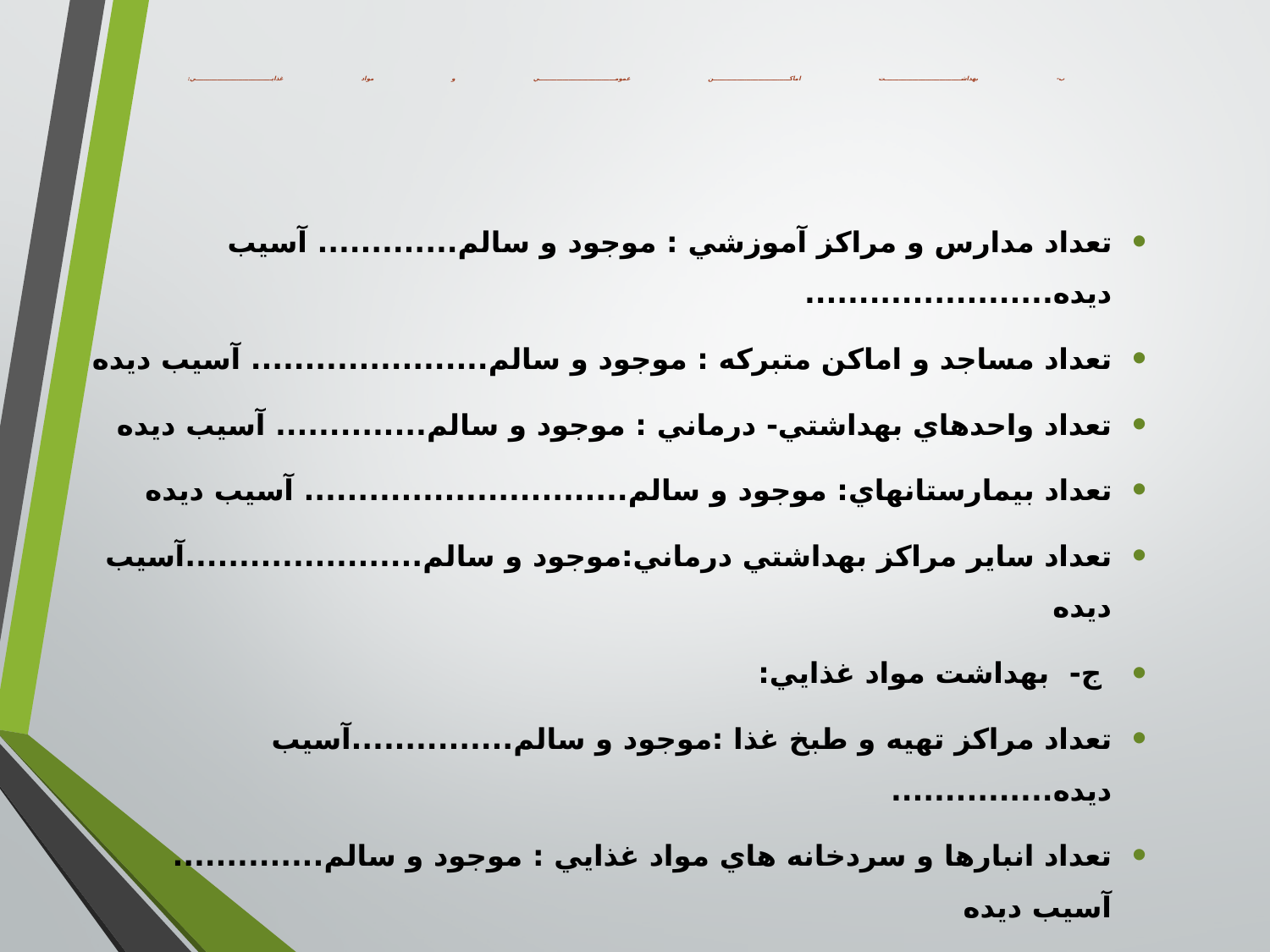

# ب- بهداشت اماكن عمومي و مواد غذايي:
تعداد مدارس و مراكز آموزشي : موجود و سالم............. آسيب ديده.......................
تعداد مساجد و اماکن متبرکه : موجود و سالم...................... آسيب دیده
تعداد واحدهاي بهداشتي- درماني : موجود و سالم.............. آسيب دیده
تعداد بيمارستانهاي: موجود و سالم.............................. آسيب دیده
تعداد ساير مراكز بهداشتي درماني:موجود و سالم......................آسيب دیده
 ج-  بهداشت مواد غذايي:
تعداد مراكز تهيه و طبخ غذا :موجود و سالم...............آسيب ديده...............
تعداد انبارها و سردخانه هاي مواد غذايي : موجود و سالم.............. آسيب دیده